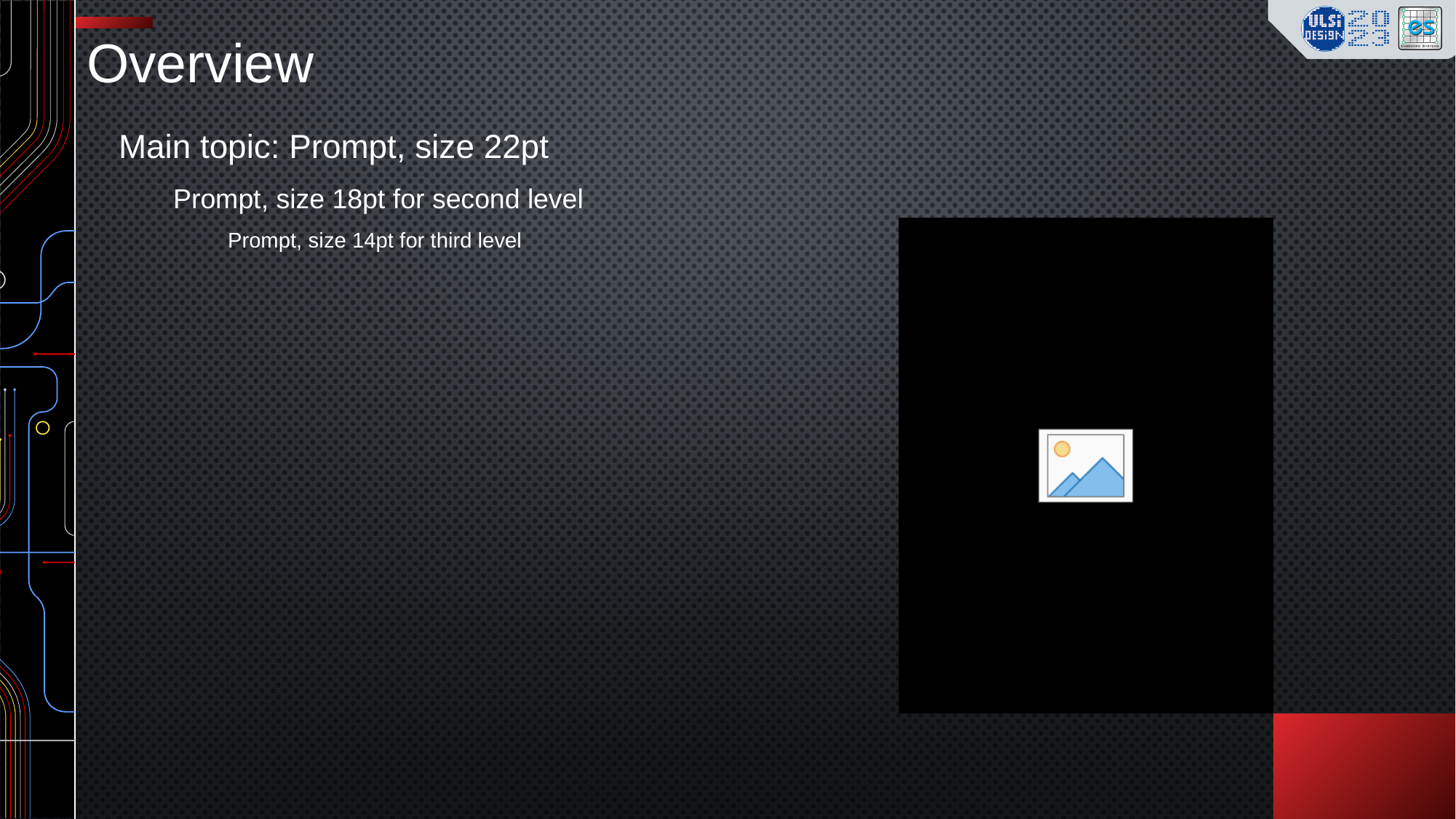

Overview
Main topic: Prompt, size 22pt
Prompt, size 18pt for second level
Prompt, size 14pt for third level